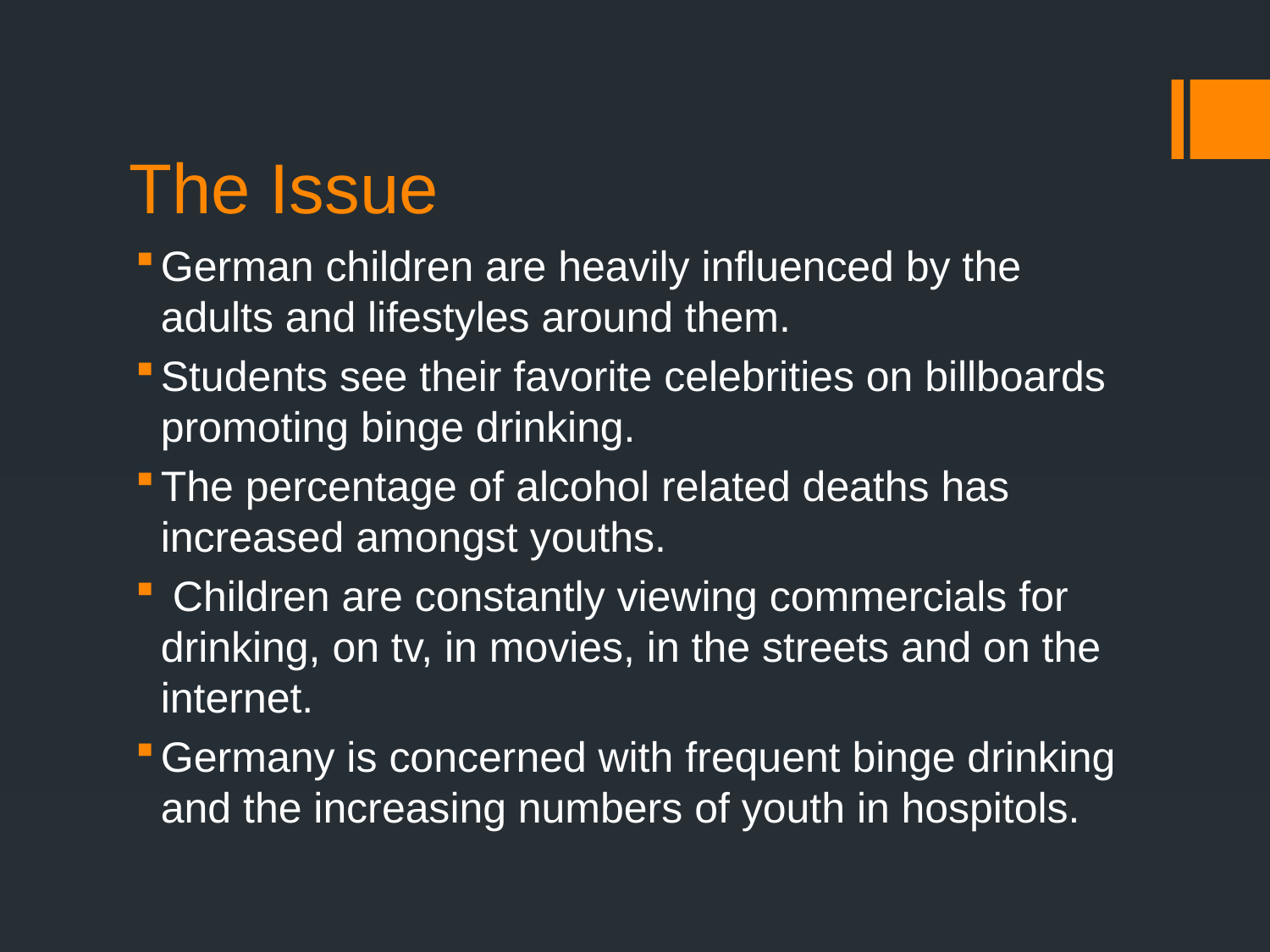

# The Issue
German children are heavily influenced by the adults and lifestyles around them.
Students see their favorite celebrities on billboards promoting binge drinking.
The percentage of alcohol related deaths has increased amongst youths.
 Children are constantly viewing commercials for drinking, on tv, in movies, in the streets and on the internet.
Germany is concerned with frequent binge drinking and the increasing numbers of youth in hospitols.